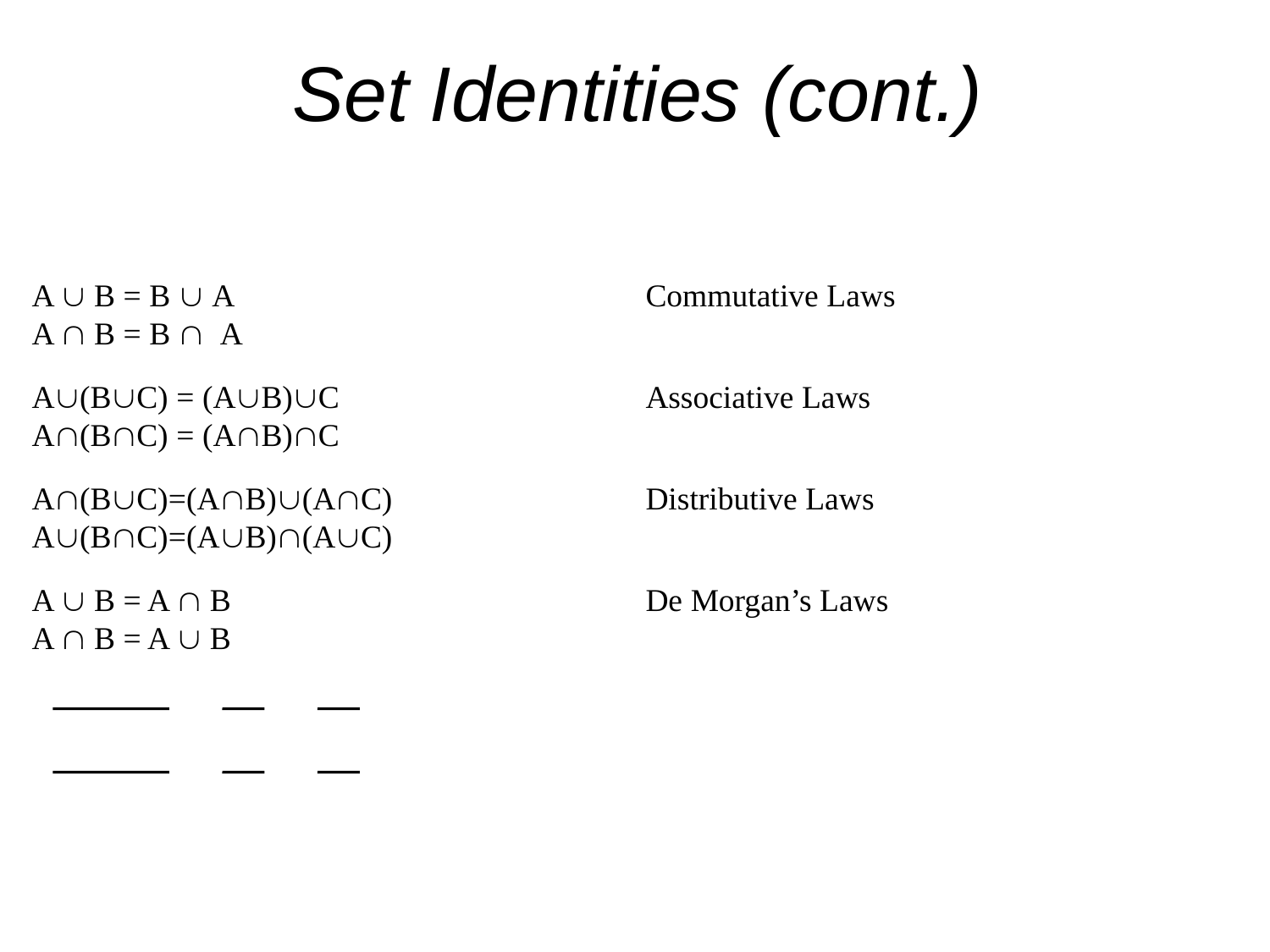

# Set Identities (cont.)
A ∪ B = B ∪ A
A ∩ B = B ∩  A

A∪(B∪C) = (A∪B)∪C
A∩(B∩C) = (A∩B)∩C

A∩(B∪C)=(A∩B)∪(A∩C)
A∪(B∩C)=(A∪B)∩(A∪C)

A ∪ B = A ∩ B
A ∩ B = A ∪ B
Commutative Laws

Associative Laws

Distributive Laws

De Morgan’s Laws